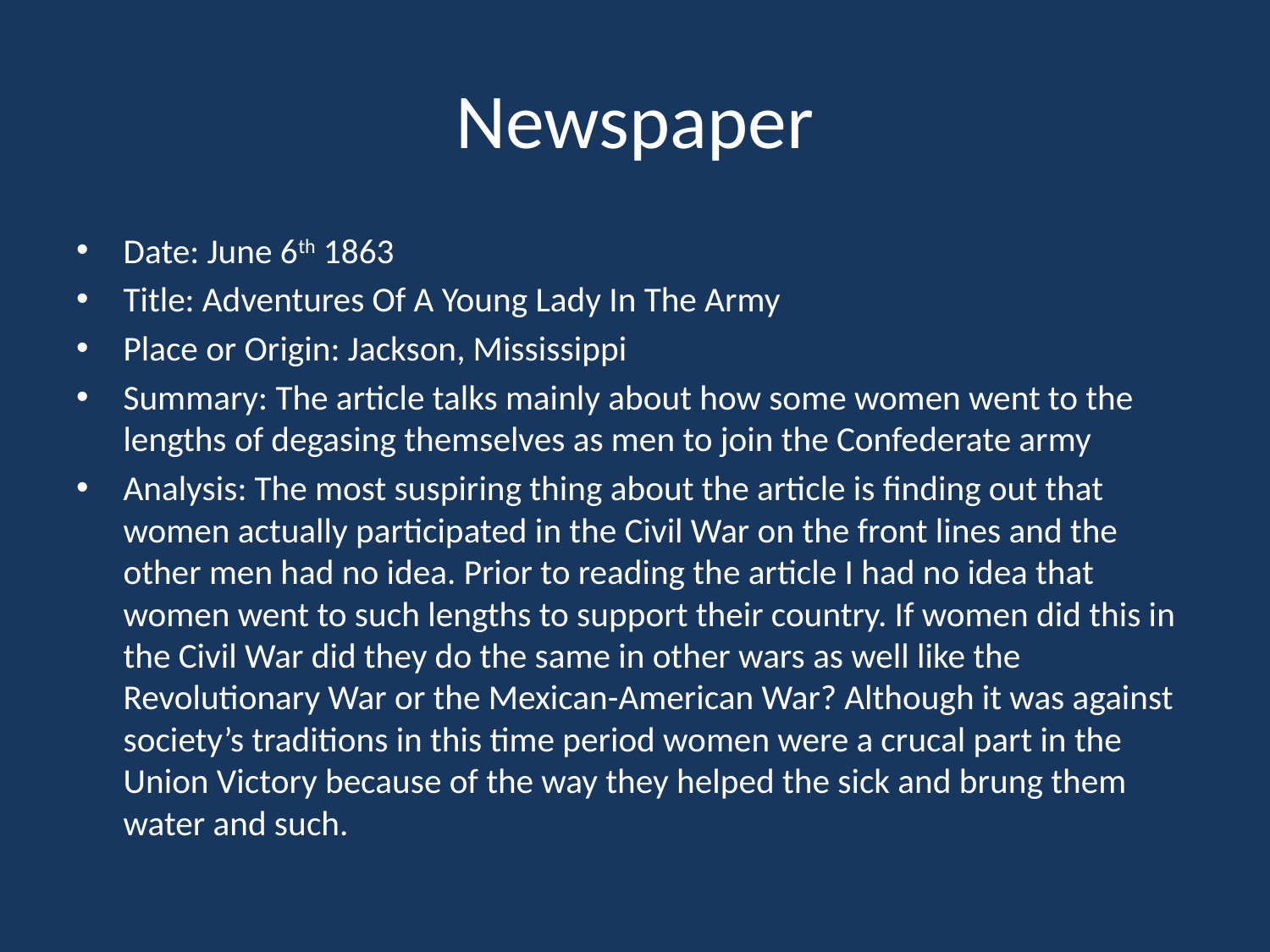

# Newspaper
Date: June 6th 1863
Title: Adventures Of A Young Lady In The Army
Place or Origin: Jackson, Mississippi
Summary: The article talks mainly about how some women went to the lengths of degasing themselves as men to join the Confederate army
Analysis: The most suspiring thing about the article is finding out that women actually participated in the Civil War on the front lines and the other men had no idea. Prior to reading the article I had no idea that women went to such lengths to support their country. If women did this in the Civil War did they do the same in other wars as well like the Revolutionary War or the Mexican-American War? Although it was against society’s traditions in this time period women were a crucal part in the Union Victory because of the way they helped the sick and brung them water and such.